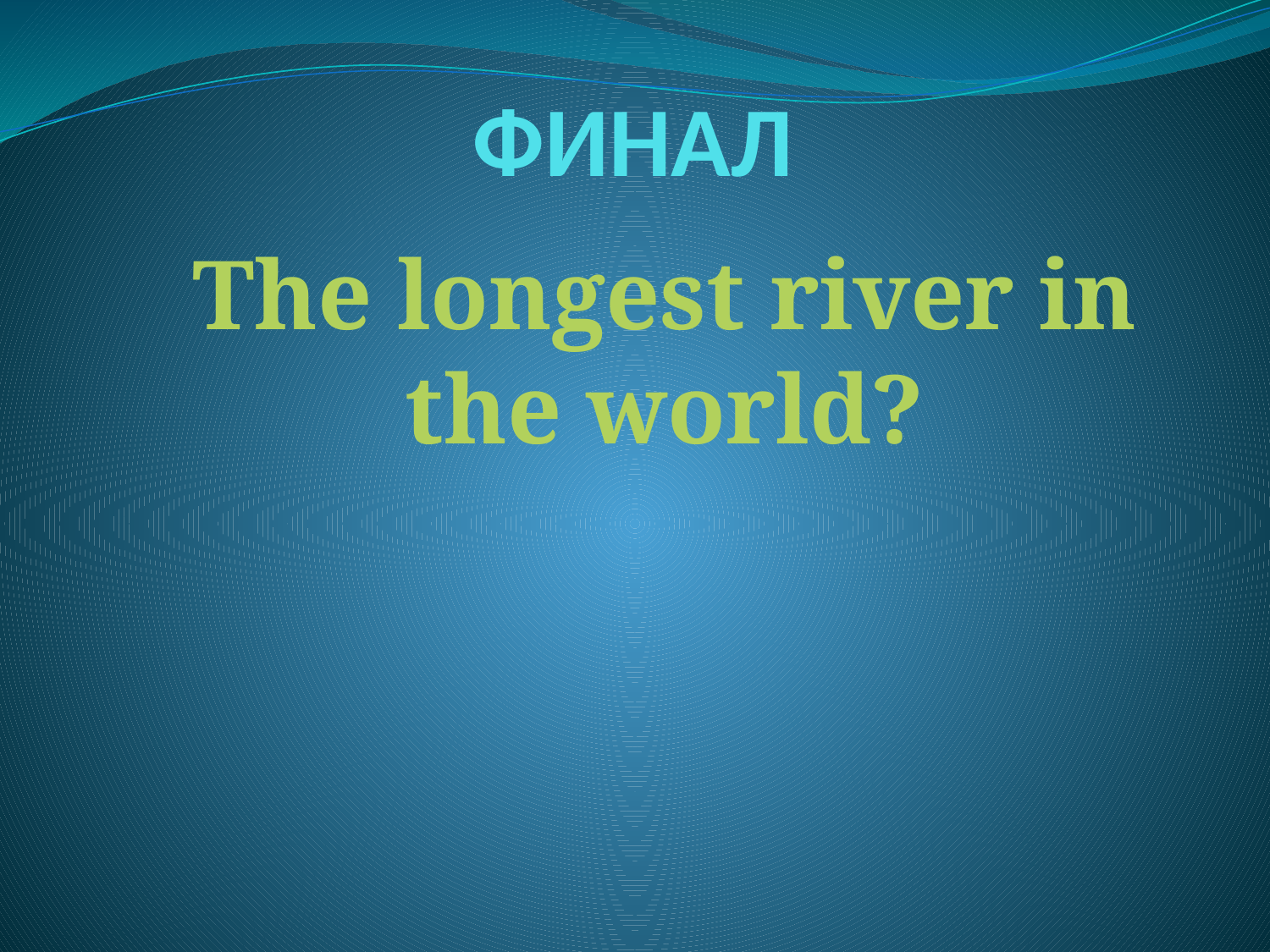

# ФИНАЛ
The longest river in the world?